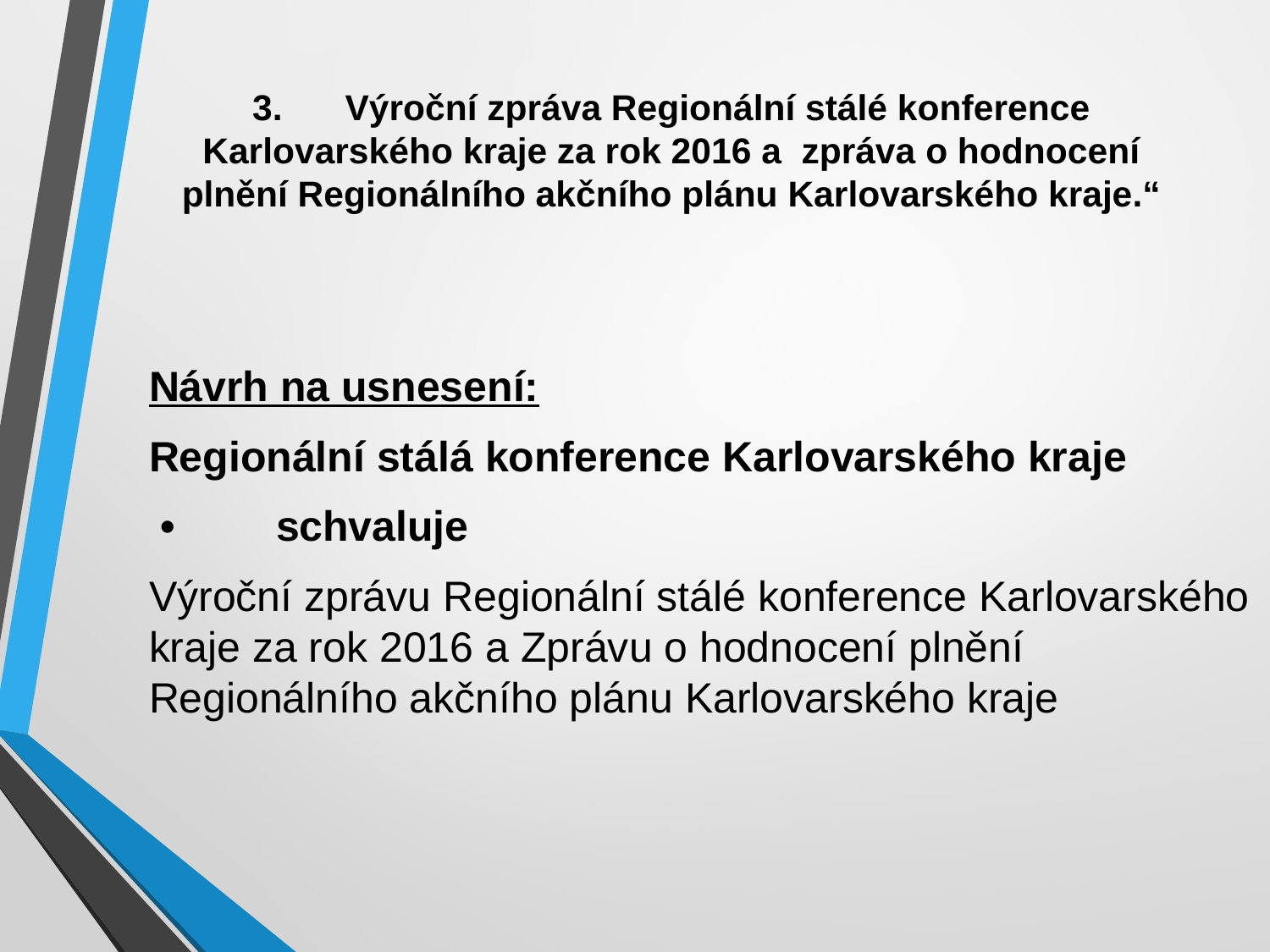

# 3.	Výroční zpráva Regionální stálé konference Karlovarského kraje za rok 2016 a  zpráva o hodnocení plnění Regionálního akčního plánu Karlovarského kraje.“

Návrh na usnesení:
Regionální stálá konference Karlovarského kraje
 •	schvaluje
Výroční zprávu Regionální stálé konference Karlovarského kraje za rok 2016 a Zprávu o hodnocení plnění Regionálního akčního plánu Karlovarského kraje